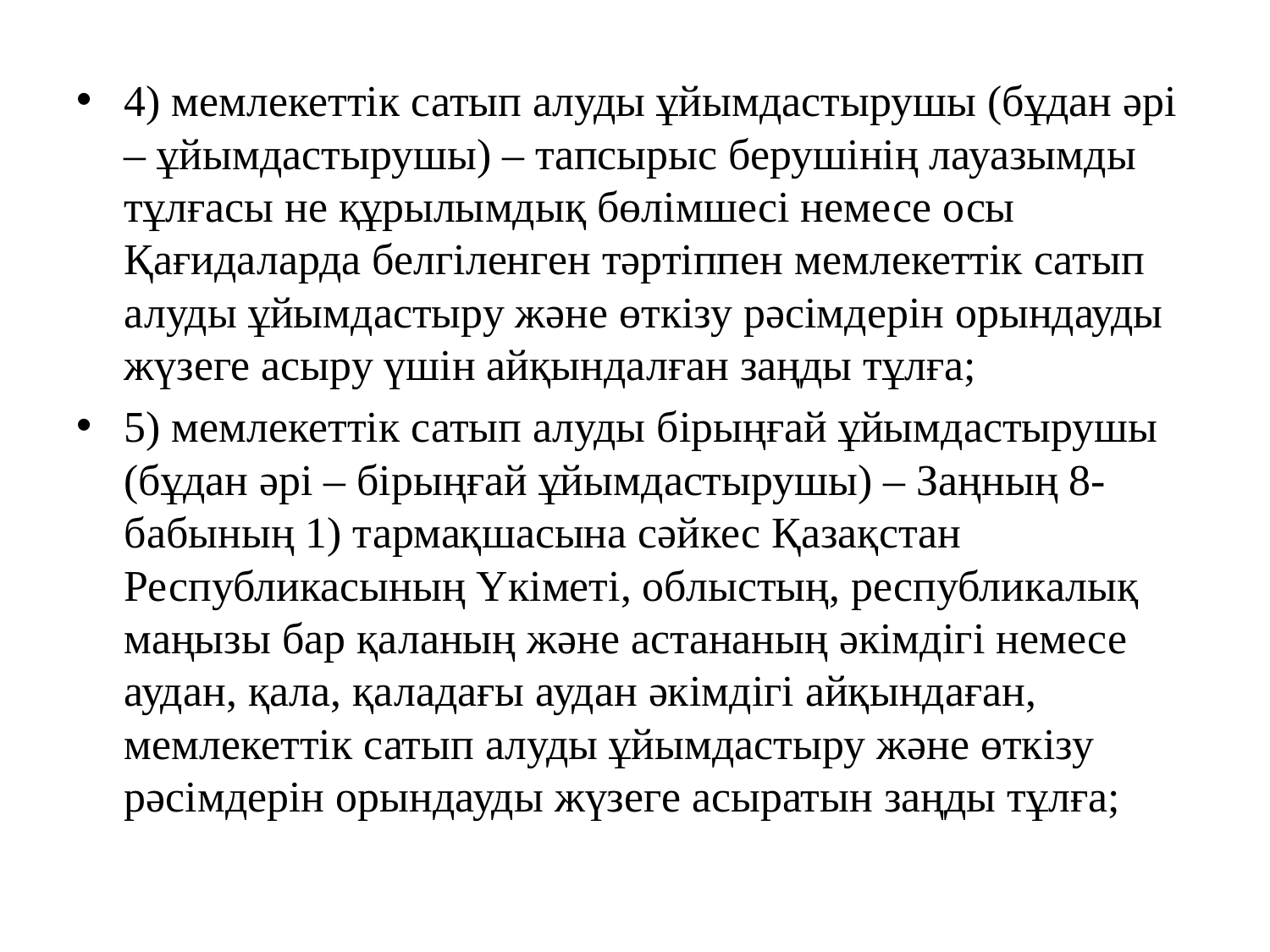

4) мемлекеттік сатып алуды ұйымдастырушы (бұдан әрі – ұйымдастырушы) – тапсырыс берушінің лауазымды тұлғасы не құрылымдық бөлімшесі немесе осы Қағидаларда белгіленген тәртіппен мемлекеттік сатып алуды ұйымдастыру және өткізу рәсімдерін орындауды жүзеге асыру үшін айқындалған заңды тұлға;
5) мемлекеттік сатып алуды бірыңғай ұйымдастырушы (бұдан әрі – бірыңғай ұйымдастырушы) – Заңның 8-бабының 1) тармақшасына сәйкес Қазақстан Республикасының Үкіметі, облыстың, республикалық маңызы бар қаланың және астананың әкімдігі немесе аудан, қала, қаладағы аудан әкімдігі айқындаған, мемлекеттік сатып алуды ұйымдастыру және өткізу рәсімдерін орындауды жүзеге асыратын заңды тұлға;